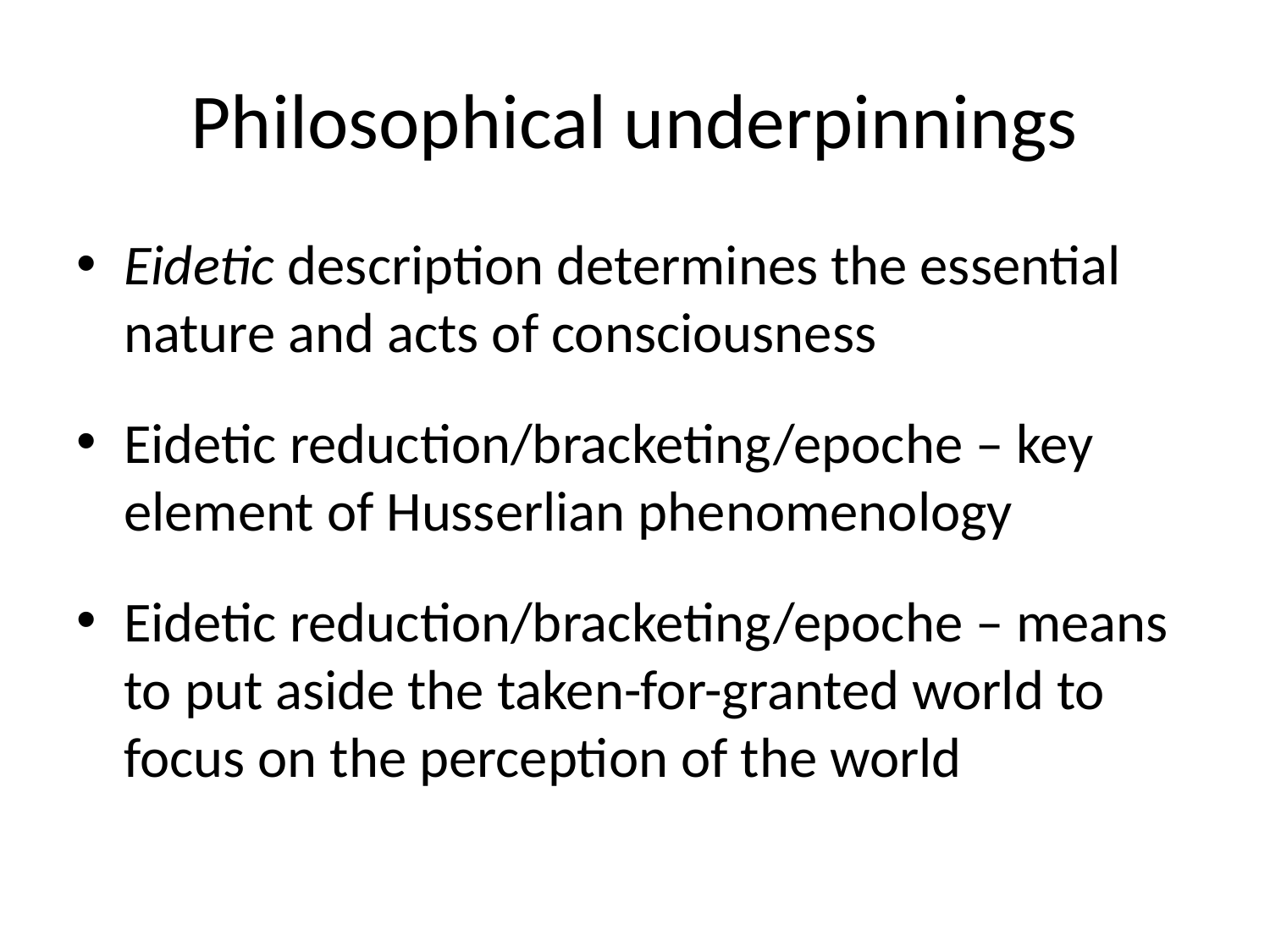

# Philosophical underpinnings
Eidetic description determines the essential nature and acts of consciousness
Eidetic reduction/bracketing/epoche – key element of Husserlian phenomenology
Eidetic reduction/bracketing/epoche – means to put aside the taken-for-granted world to focus on the perception of the world